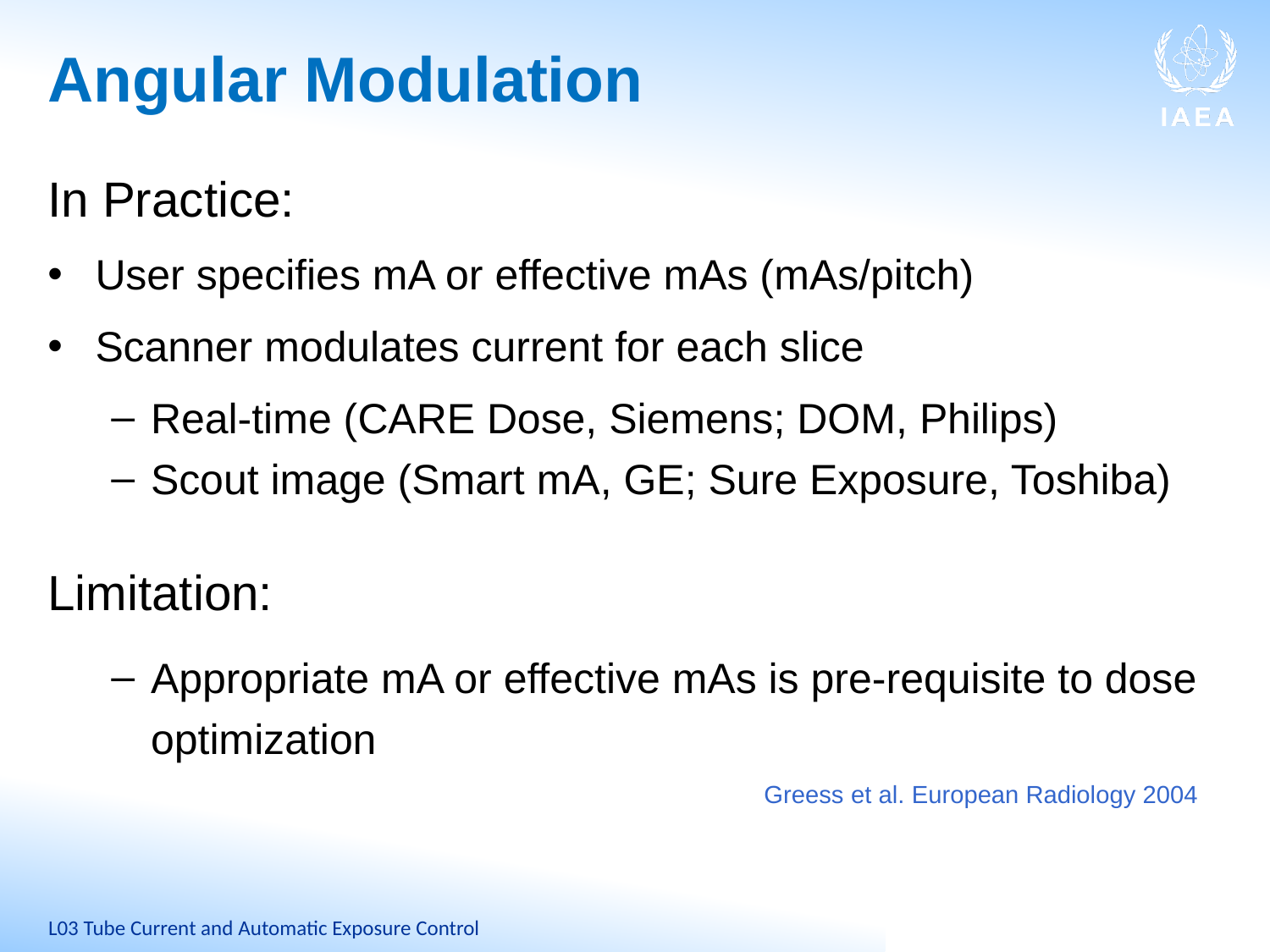

# Angular Modulation
In Practice:
User specifies mA or effective mAs (mAs/pitch)
Scanner modulates current for each slice
Real-time (CARE Dose, Siemens; DOM, Philips)
Scout image (Smart mA, GE; Sure Exposure, Toshiba)

Limitation:
Appropriate mA or effective mAs is pre-requisite to dose optimization

Greess et al. European Radiology 2004